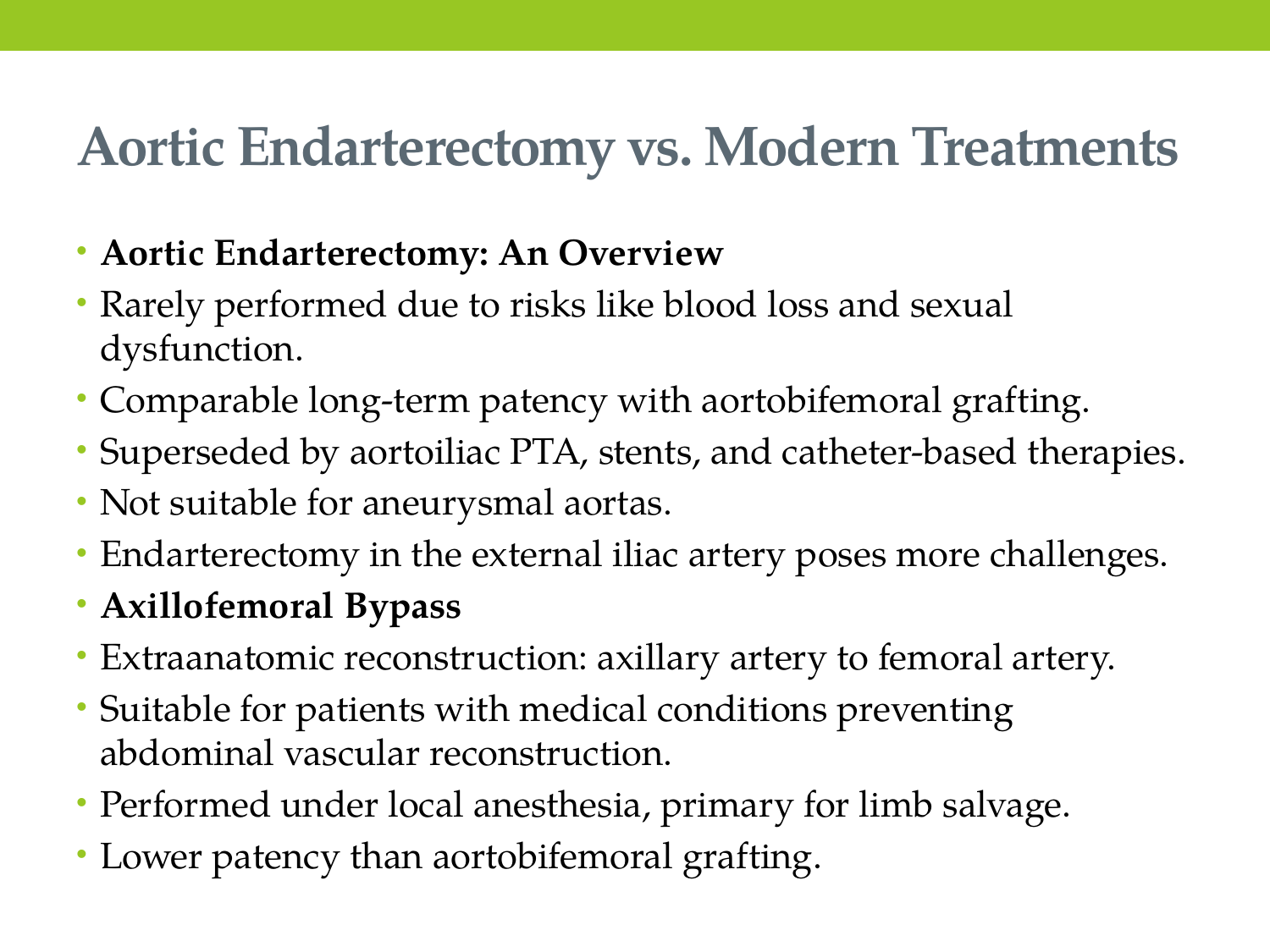

# Aortic Endarterectomy vs. Modern Treatments
Aortic Endarterectomy: An Overview
Rarely performed due to risks like blood loss and sexual dysfunction.
Comparable long-term patency with aortobifemoral grafting.
Superseded by aortoiliac PTA, stents, and catheter-based therapies.
Not suitable for aneurysmal aortas.
Endarterectomy in the external iliac artery poses more challenges.
Axillofemoral Bypass
Extraanatomic reconstruction: axillary artery to femoral artery.
Suitable for patients with medical conditions preventing abdominal vascular reconstruction.
Performed under local anesthesia, primary for limb salvage.
Lower patency than aortobifemoral grafting.